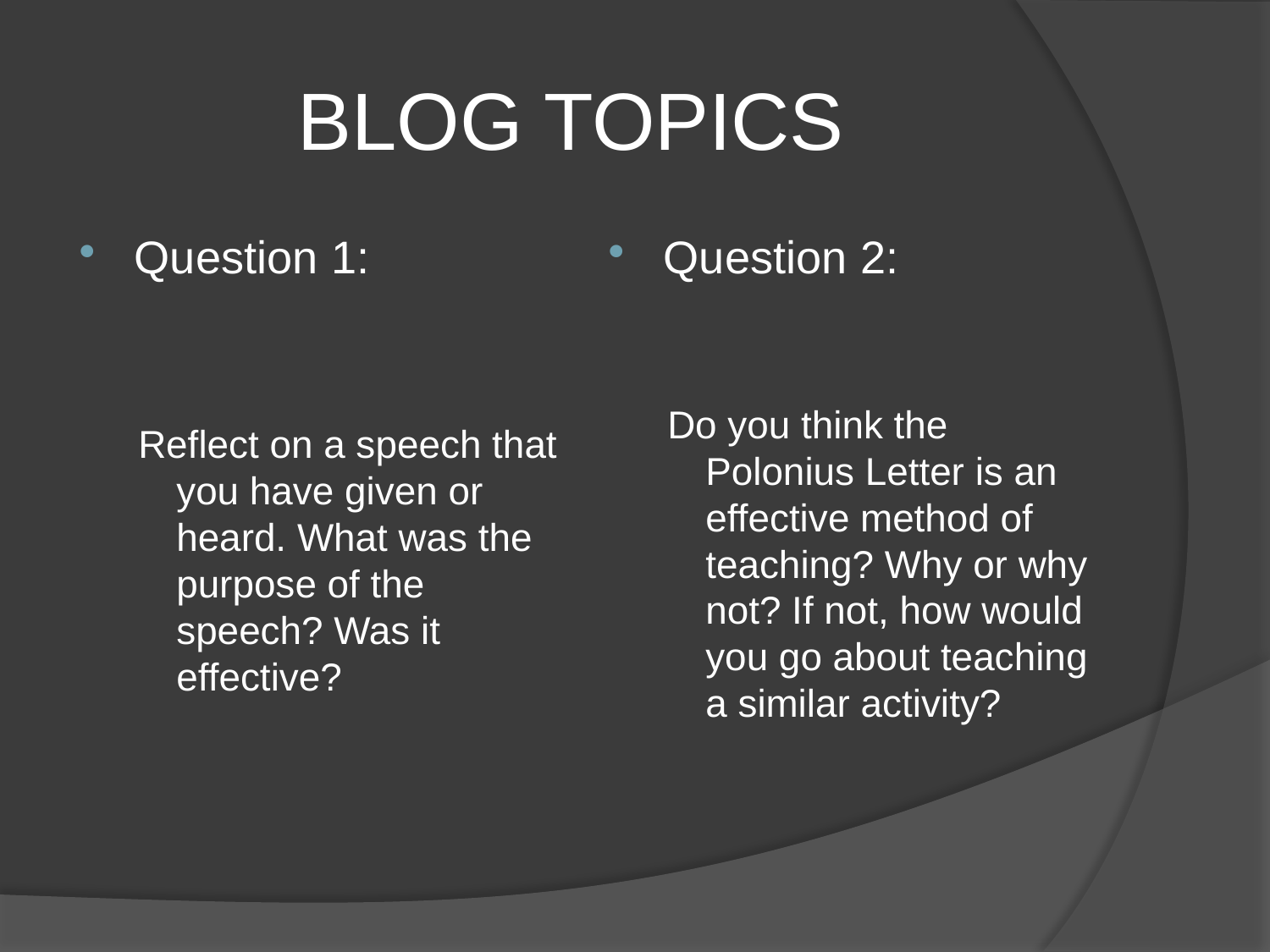

# BLOG TOPICS
Question 1:

Reflect on a speech that you have given or heard. What was the purpose of the speech? Was it effective?
Question 2:

Do you think the Polonius Letter is an effective method of teaching? Why or why not? If not, how would you go about teaching a similar activity?